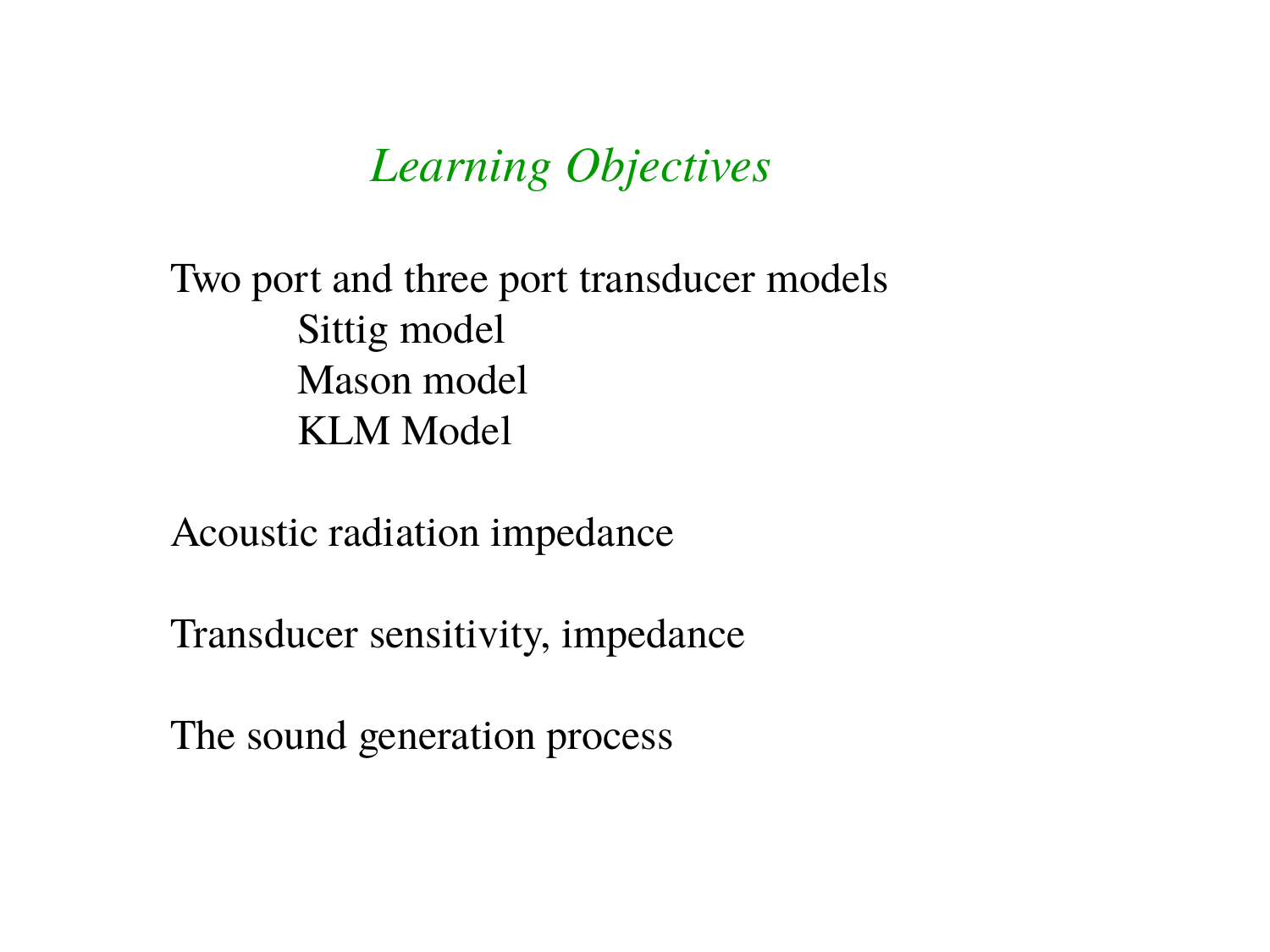

Learning Objectives

Two port and three port transducer models
	Sittig model
	Mason model
	KLM Model

Acoustic radiation impedance

Transducer sensitivity, impedance

The sound generation process